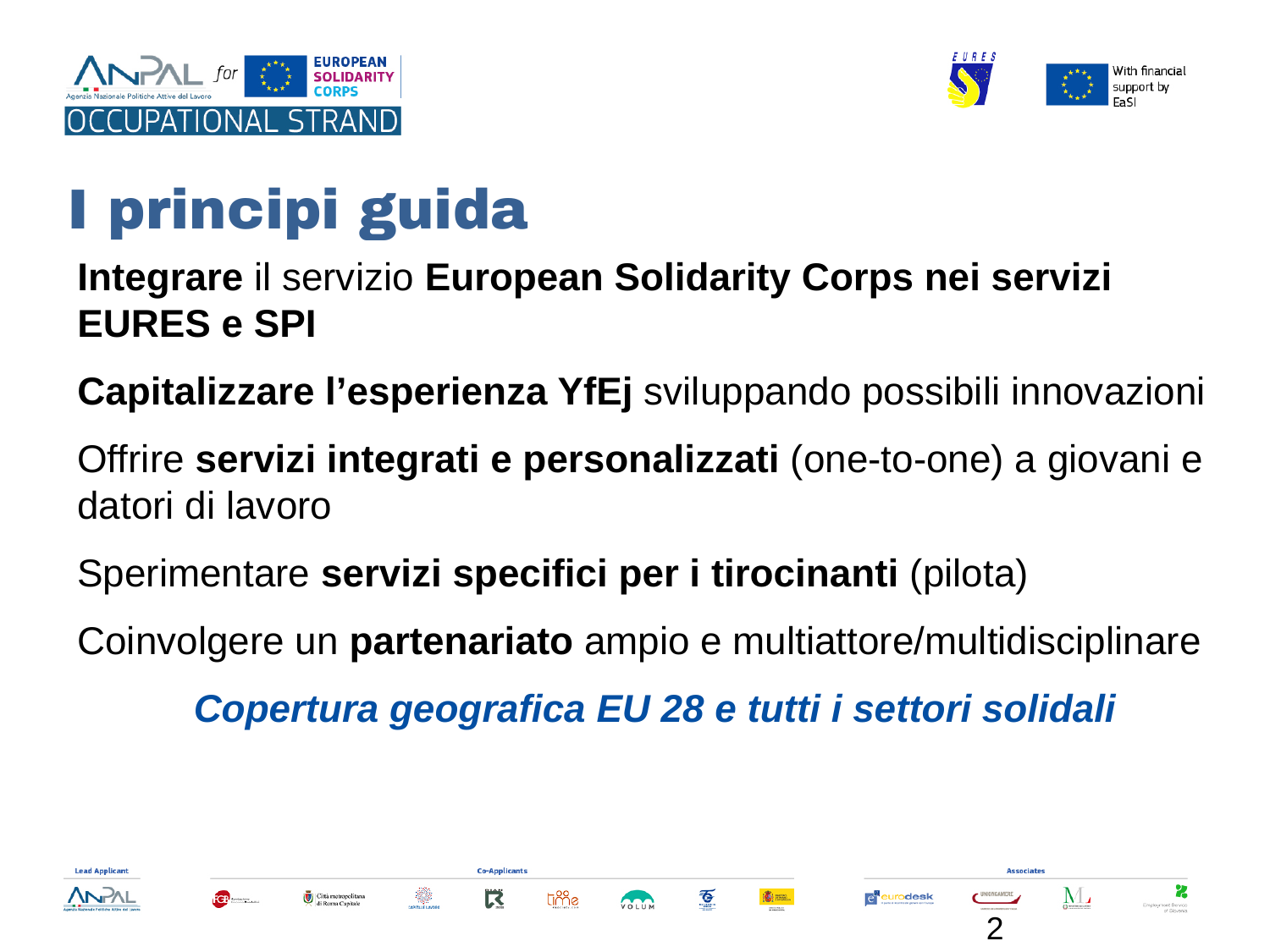

I principi guida
Integrare il servizio European Solidarity Corps nei servizi EURES e SPI
Capitalizzare l’esperienza YfEj sviluppando possibili innovazioni
Offrire servizi integrati e personalizzati (one-to-one) a giovani e datori di lavoro
Sperimentare servizi specifici per i tirocinanti (pilota)
Coinvolgere un partenariato ampio e multiattore/multidisciplinare
Copertura geografica EU 28 e tutti i settori solidali

# Principi guida
2